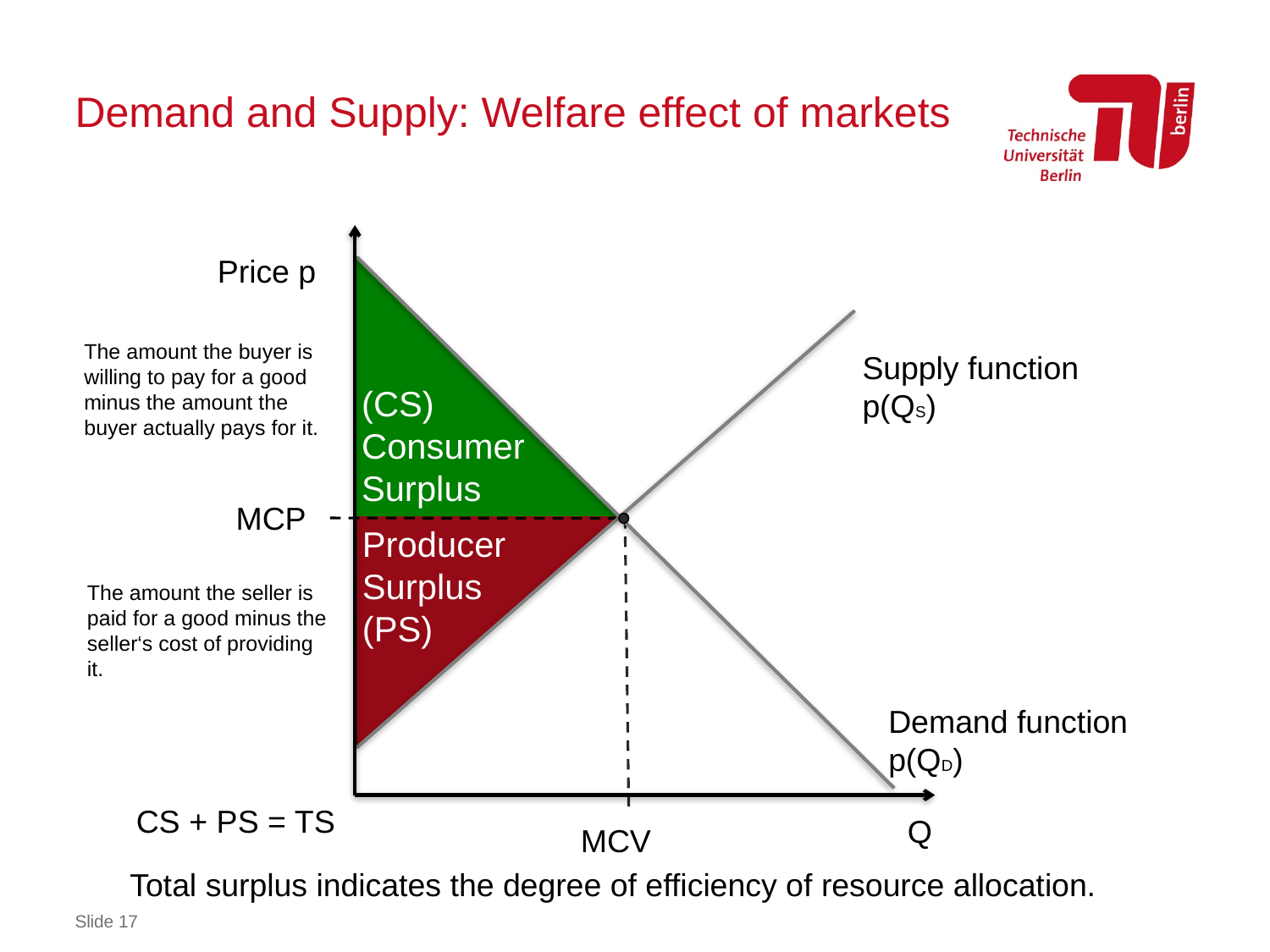

# Demand and Supply: Welfare effect of markets
Price p
Q
Demand function
p(QD)

(CS)
Consumer Surplus
Supply function
p(QS)
The amount the buyer is willing to pay for a good minus the amount the buyer actually pays for it.
MCP
MCV

Producer Surplus
(PS)
The amount the seller is paid for a good minus the seller‘s cost of providing it.
CS + PS = TS
Total surplus indicates the degree of efficiency of resource allocation.
Slide 17